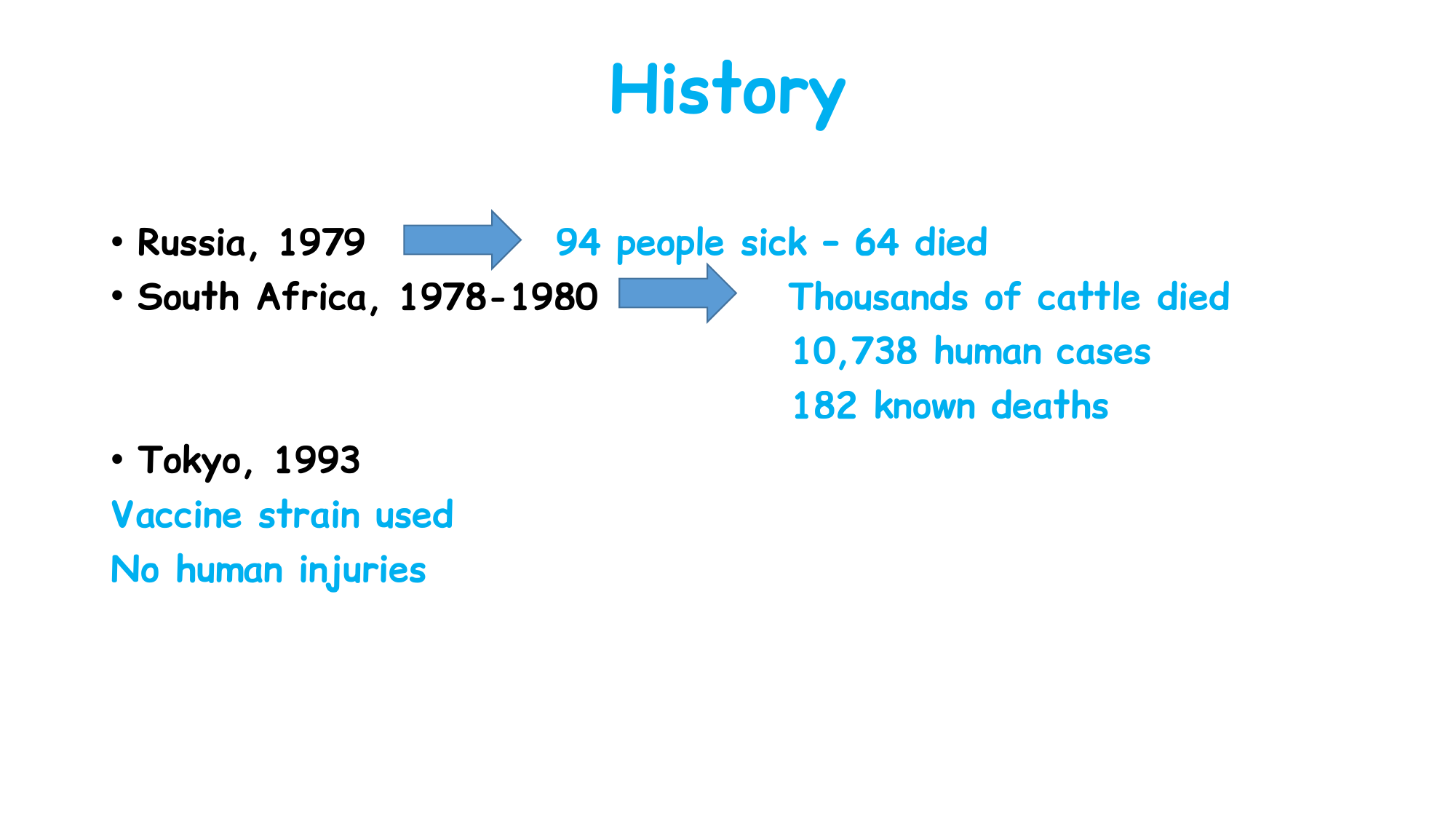

# History

Russia, 1979            94 people sick – 64 died
South Africa, 1978-1980            Thousands of cattle died
                                           10,738 human cases
                                           182 known deaths
Tokyo, 1993
Vaccine strain used
No human injuries